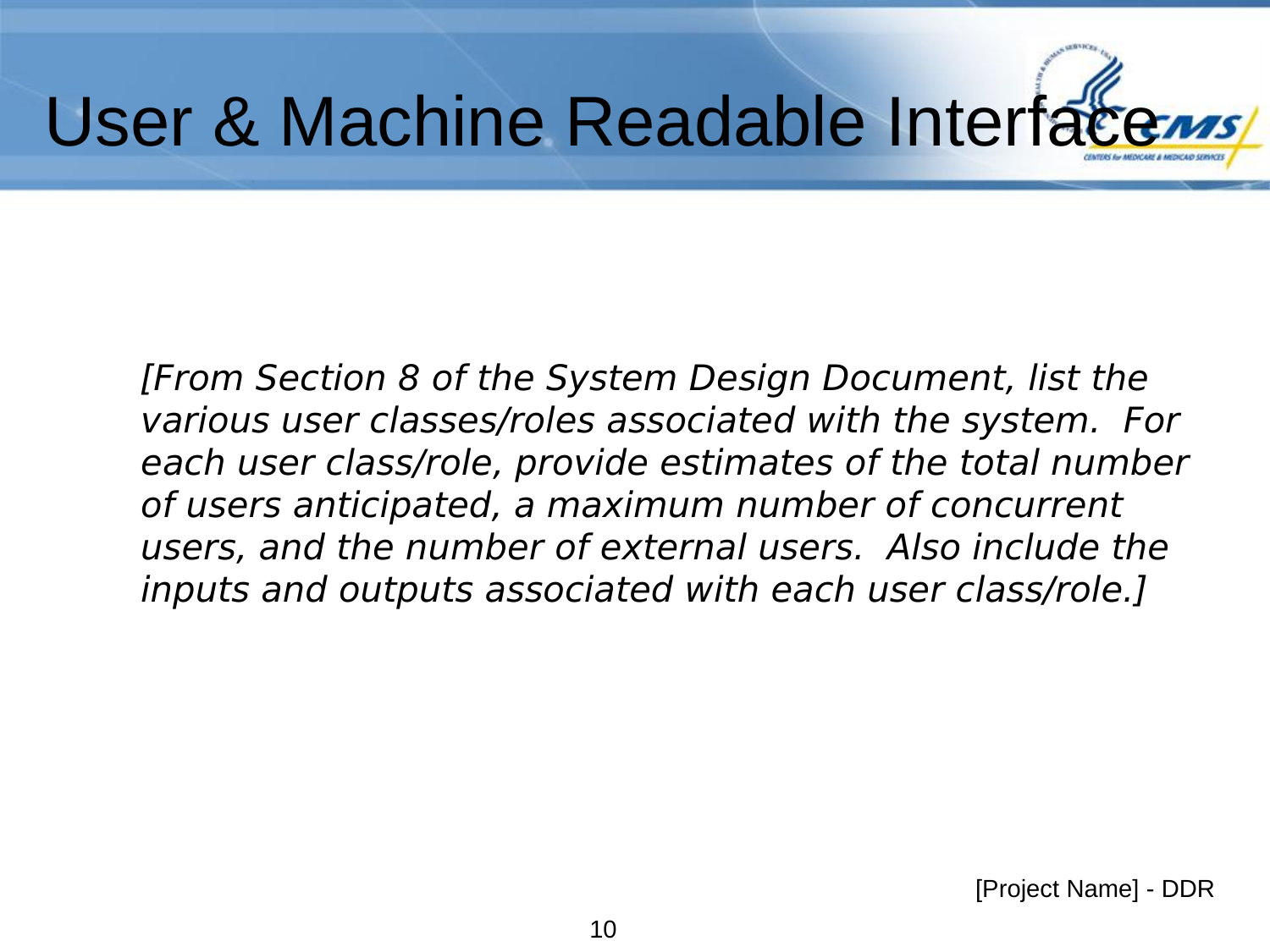

# User & Machine Readable Interface
[From Section 8 of the System Design Document, list the various user classes/roles associated with the system.  For each user class/role, provide estimates of the total number of users anticipated, a maximum number of concurrent users, and the number of external users.  Also include the inputs and outputs associated with each user class/role.]
[Project Name] - DDR
10